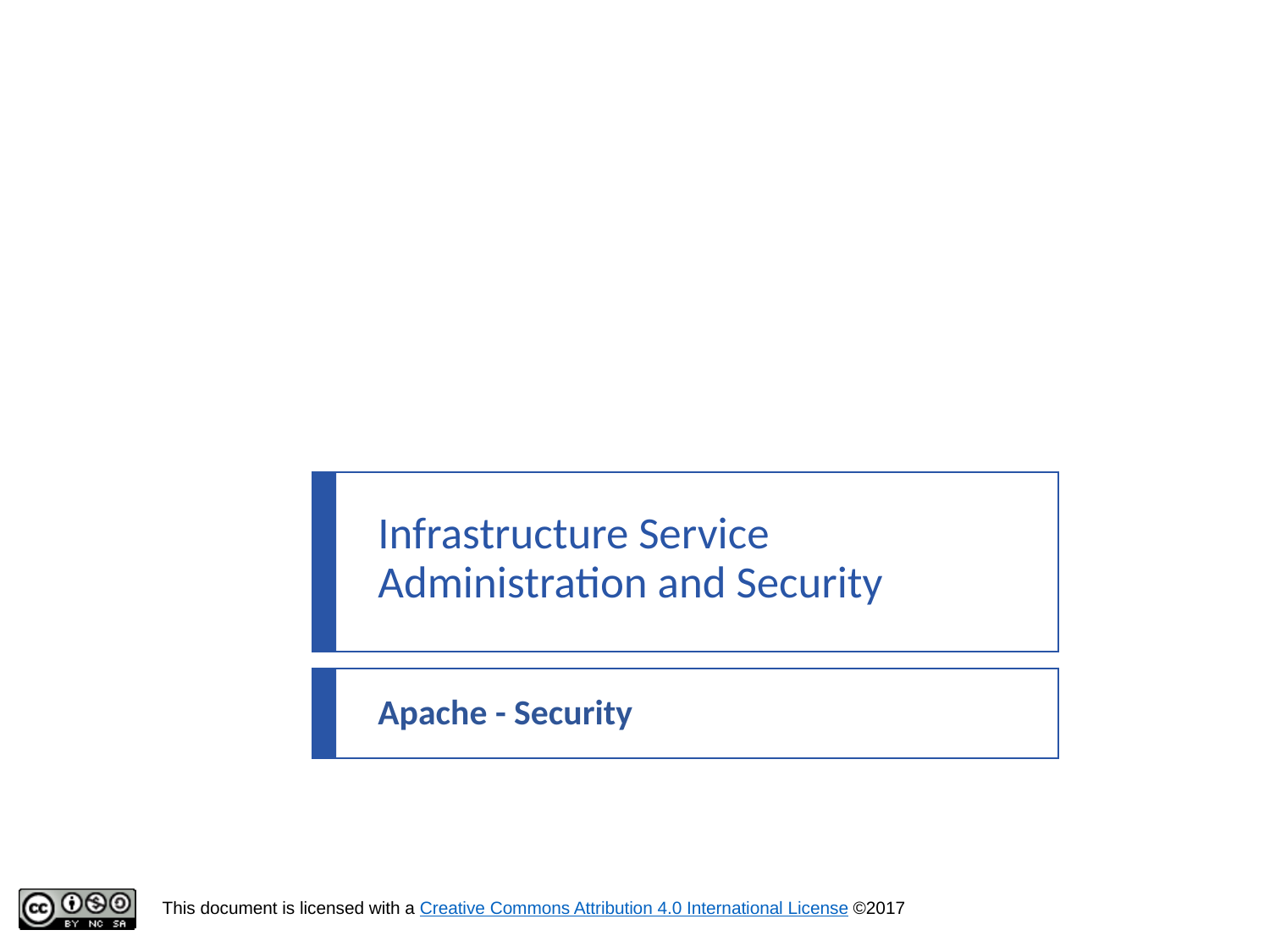

# Infrastructure Service Administration and Security
Apache - Security